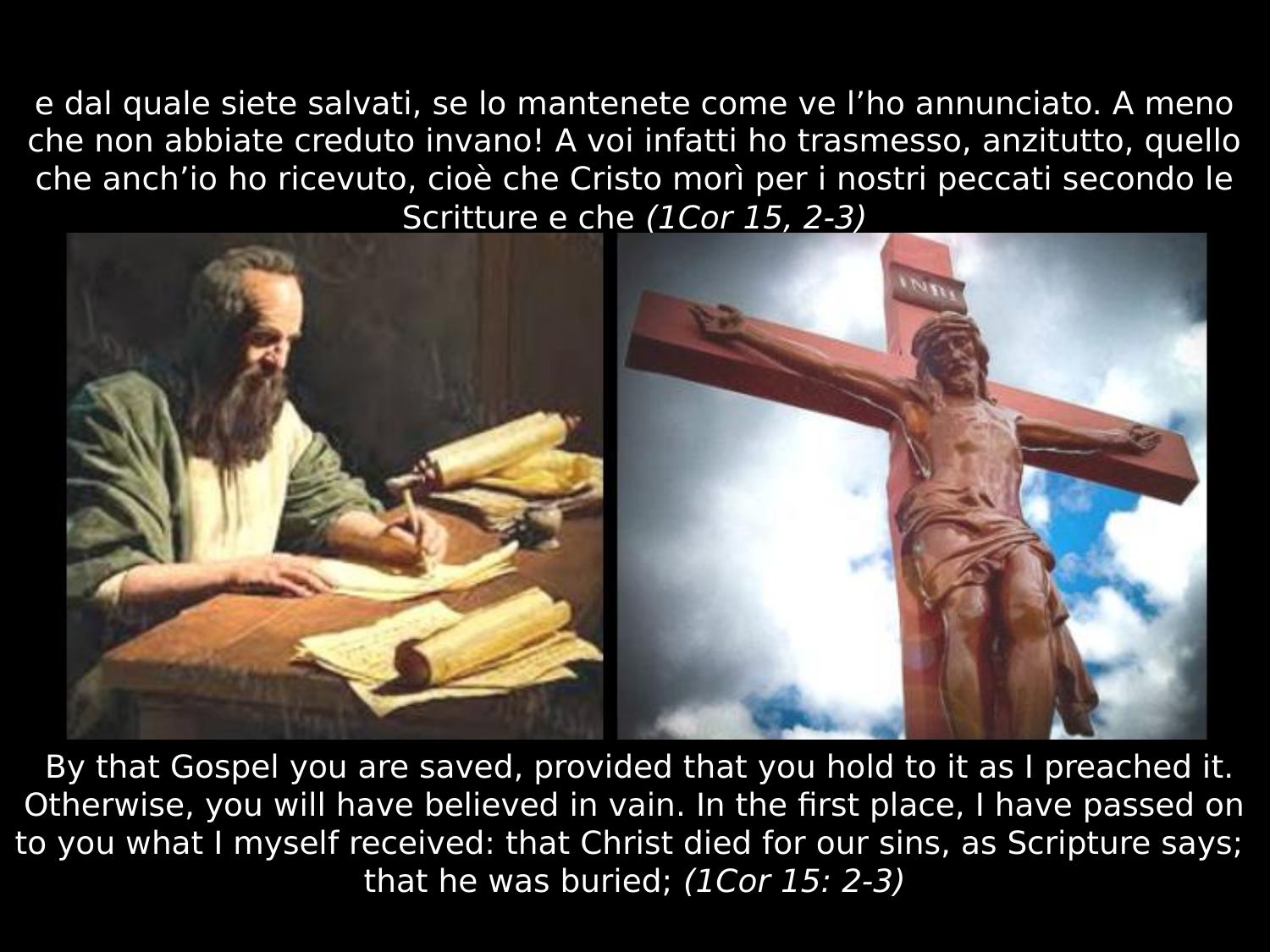

# e dal quale siete salvati, se lo mantenete come ve l’ho annunciato. A meno che non abbiate creduto invano! A voi infatti ho trasmesso, anzitutto, quello che anch’io ho ricevuto, cioè che Cristo morì per i nostri peccati secondo le Scritture e che (1Cor 15, 2-3)
 By that Gospel you are saved, provided that you hold to it as I preached it. Otherwise, you will have believed in vain. In the first place, I have passed on to you what I myself received: that Christ died for our sins, as Scripture says;  that he was buried; (1Cor 15: 2-3)